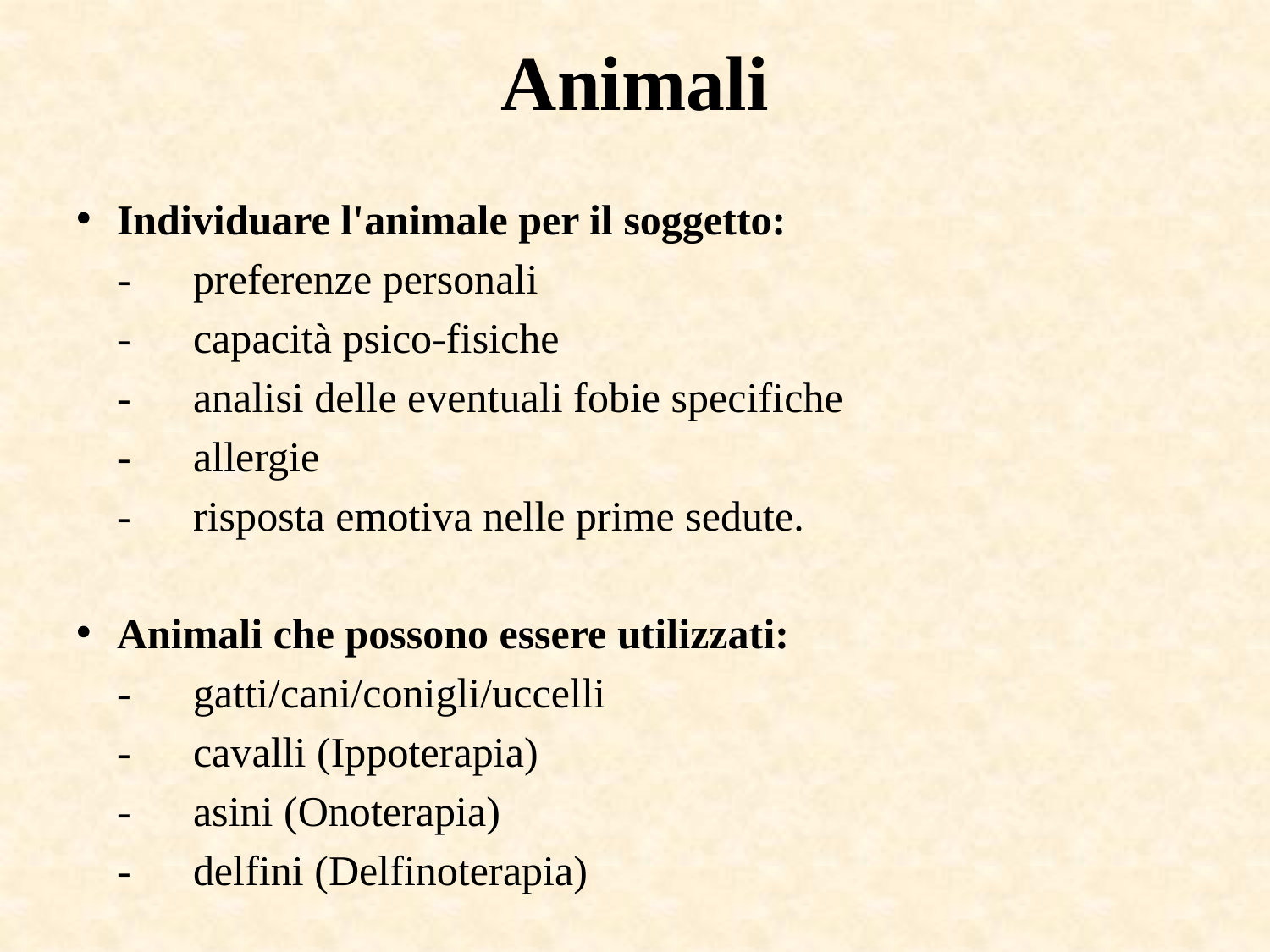

# Animali
Individuare l'animale per il soggetto:
	-	preferenze personali
	-	capacità psico-fisiche
	-	analisi delle eventuali fobie specifiche
	-	allergie
	-	risposta emotiva nelle prime sedute.

Animali che possono essere utilizzati:
	-	gatti/cani/conigli/uccelli
	-	cavalli (Ippoterapia)
	-	asini (Onoterapia)
	-	delfini (Delfinoterapia)